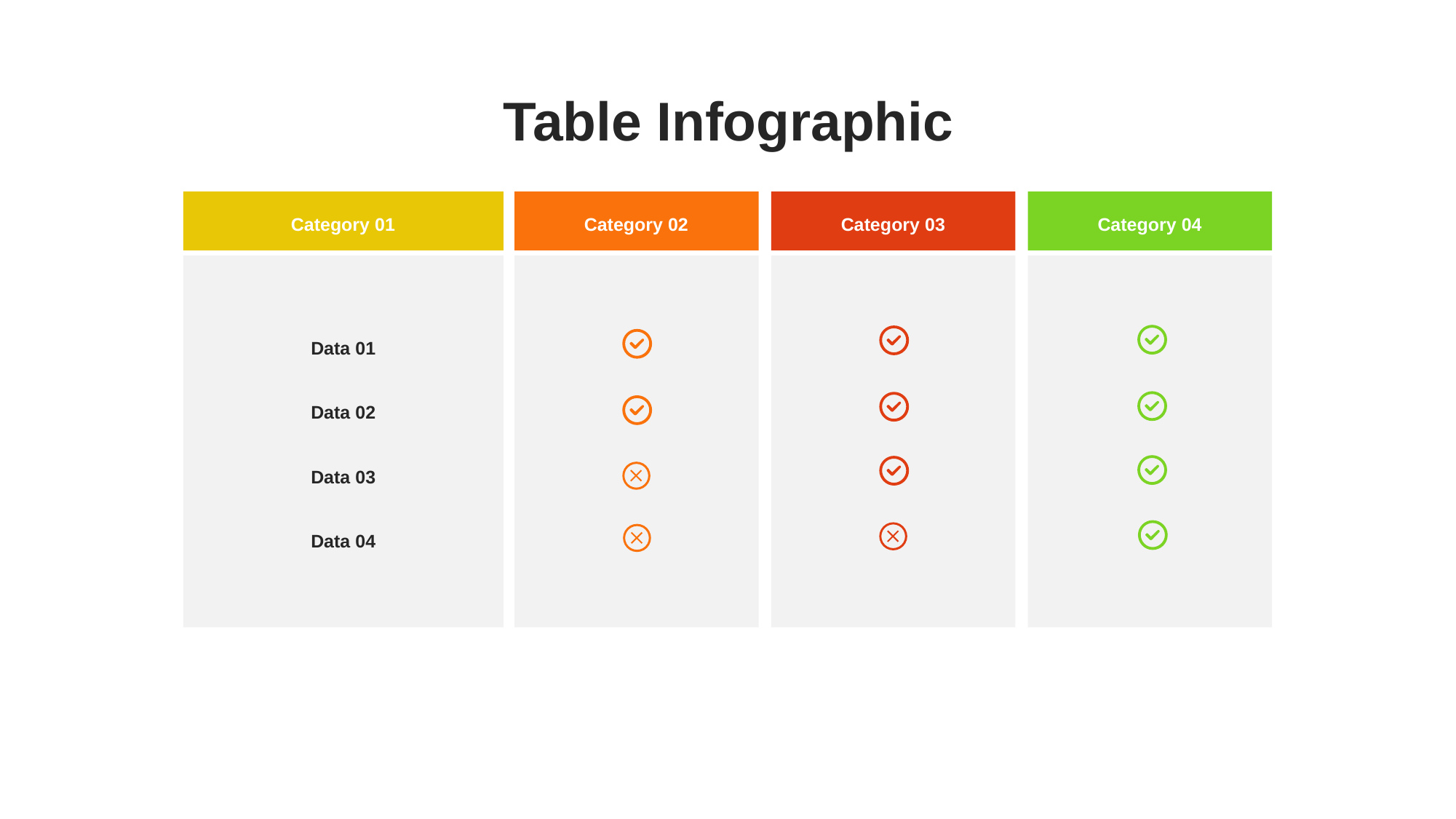

Table Infographic

Category 03
Category 02
Category 01
Category 04

Data 01

Data 02

Data 03

Data 04